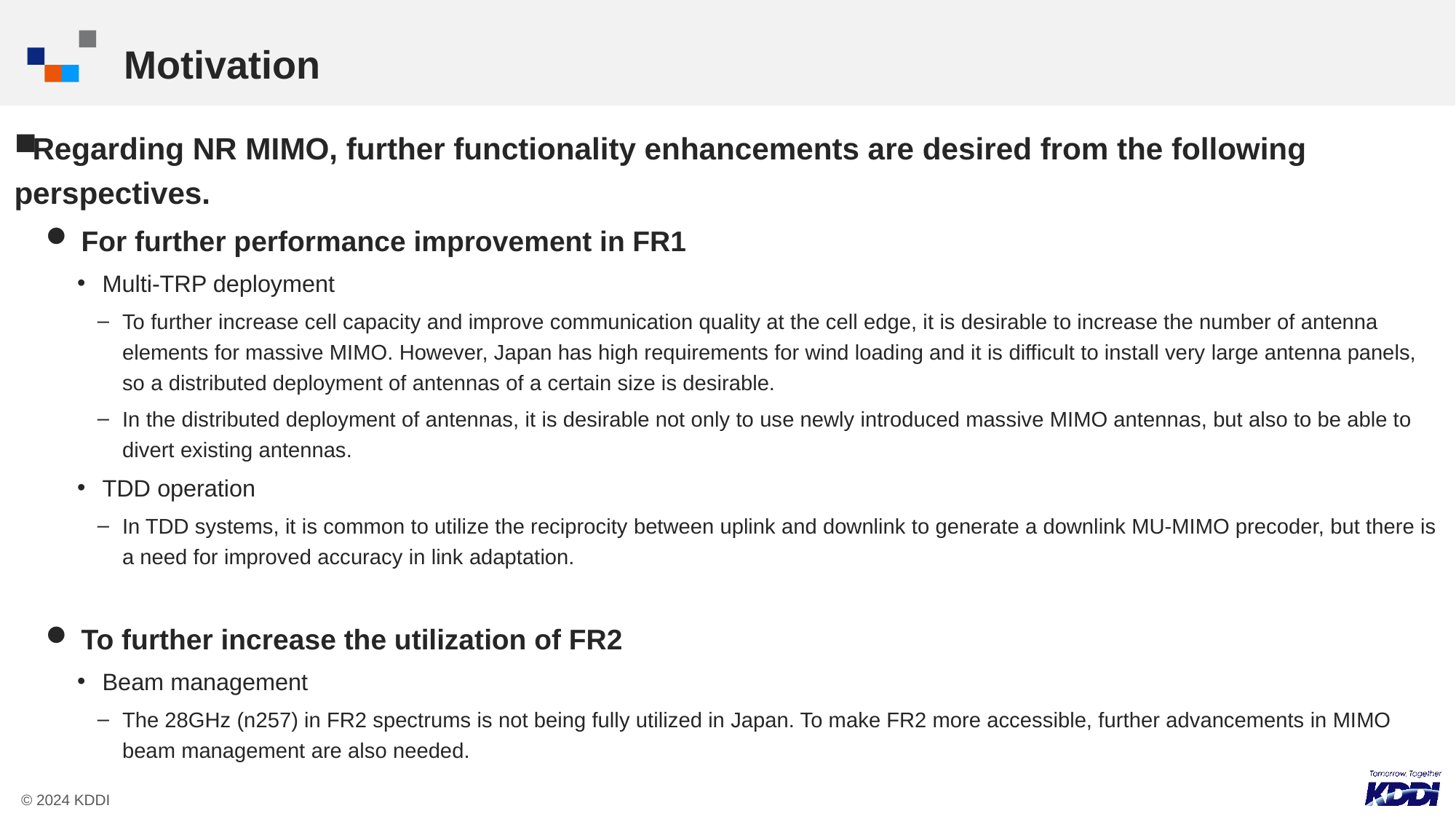

# Motivation
Regarding NR MIMO, further functionality enhancements are desired from the following perspectives.
For further performance improvement in FR1
Multi-TRP deployment
To further increase cell capacity and improve communication quality at the cell edge, it is desirable to increase the number of antenna elements for massive MIMO. However, Japan has high requirements for wind loading and it is difficult to install very large antenna panels, so a distributed deployment of antennas of a certain size is desirable.
In the distributed deployment of antennas, it is desirable not only to use newly introduced massive MIMO antennas, but also to be able to divert existing antennas.
TDD operation
In TDD systems, it is common to utilize the reciprocity between uplink and downlink to generate a downlink MU-MIMO precoder, but there is a need for improved accuracy in link adaptation.

To further increase the utilization of FR2
Beam management
The 28GHz (n257) in FR2 spectrums is not being fully utilized in Japan. To make FR2 more accessible, further advancements in MIMO beam management are also needed.